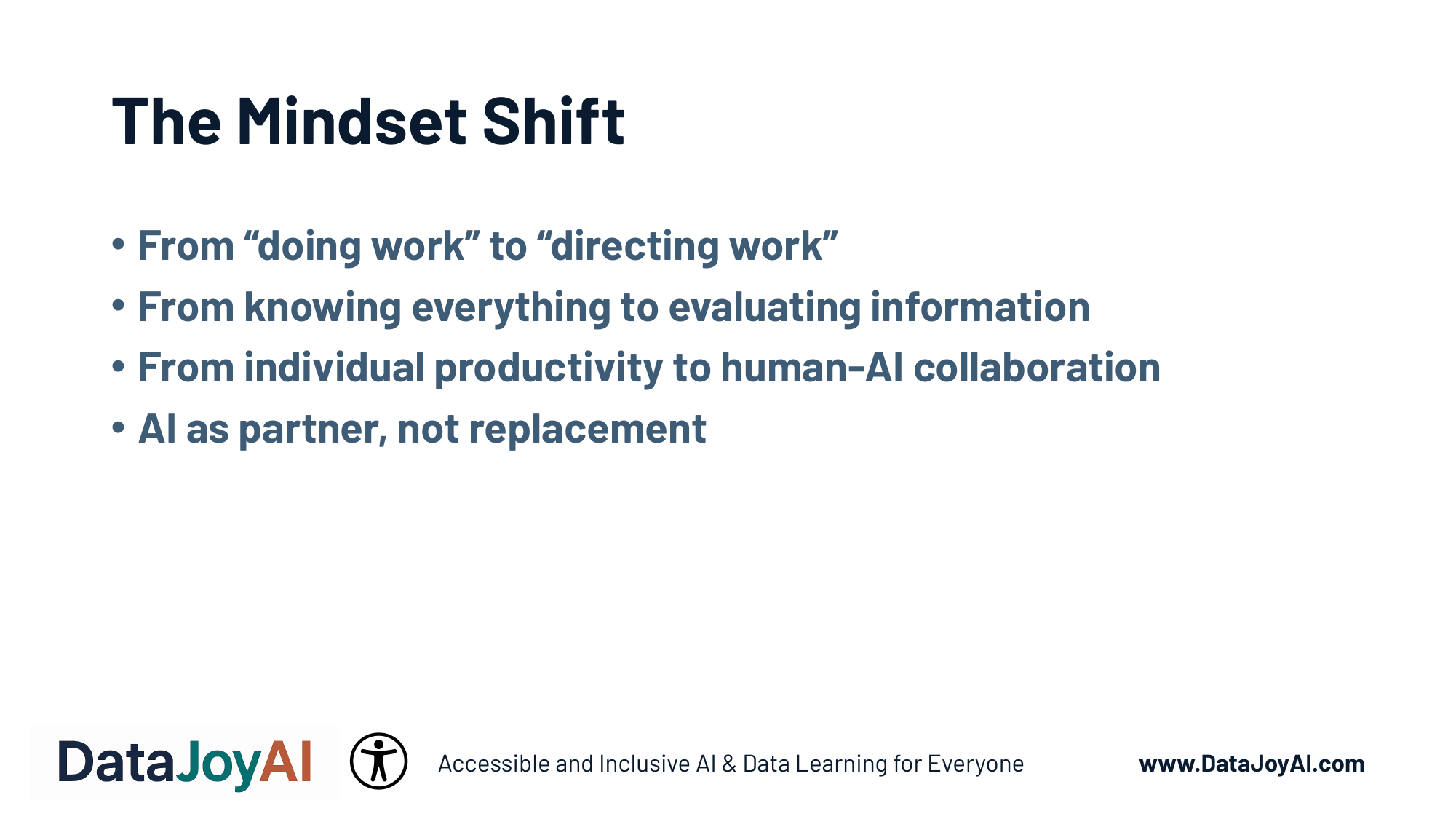

# The Mindset Shift
From “doing work” to “directing work”
From knowing everything to evaluating information
From individual productivity to human-AI collaboration
AI as partner, not replacement